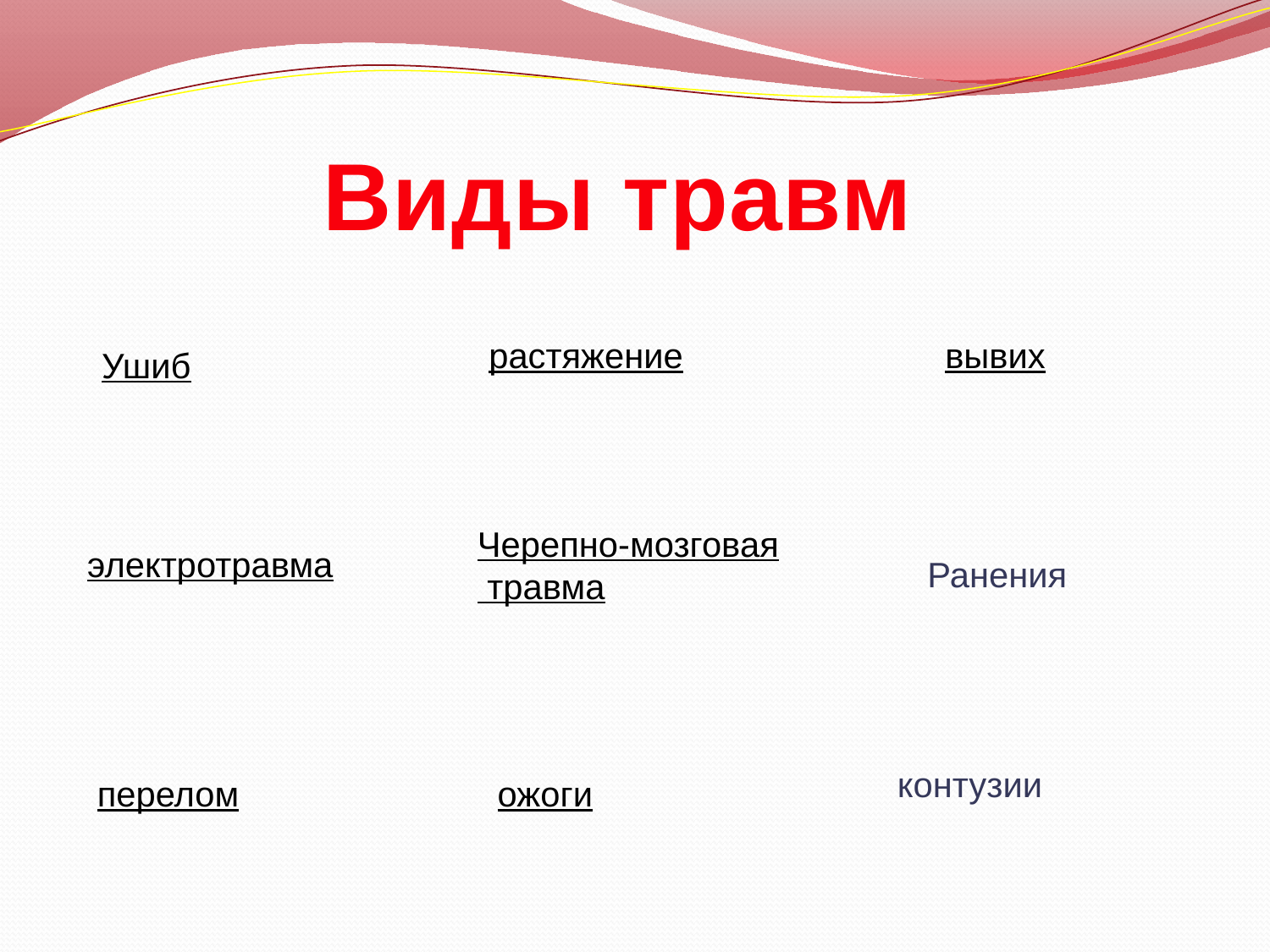

Виды травм
растяжение
вывих
Ушиб
Черепно-мозговая
 травма
электротравма
Ранения
контузии
перелом
ожоги